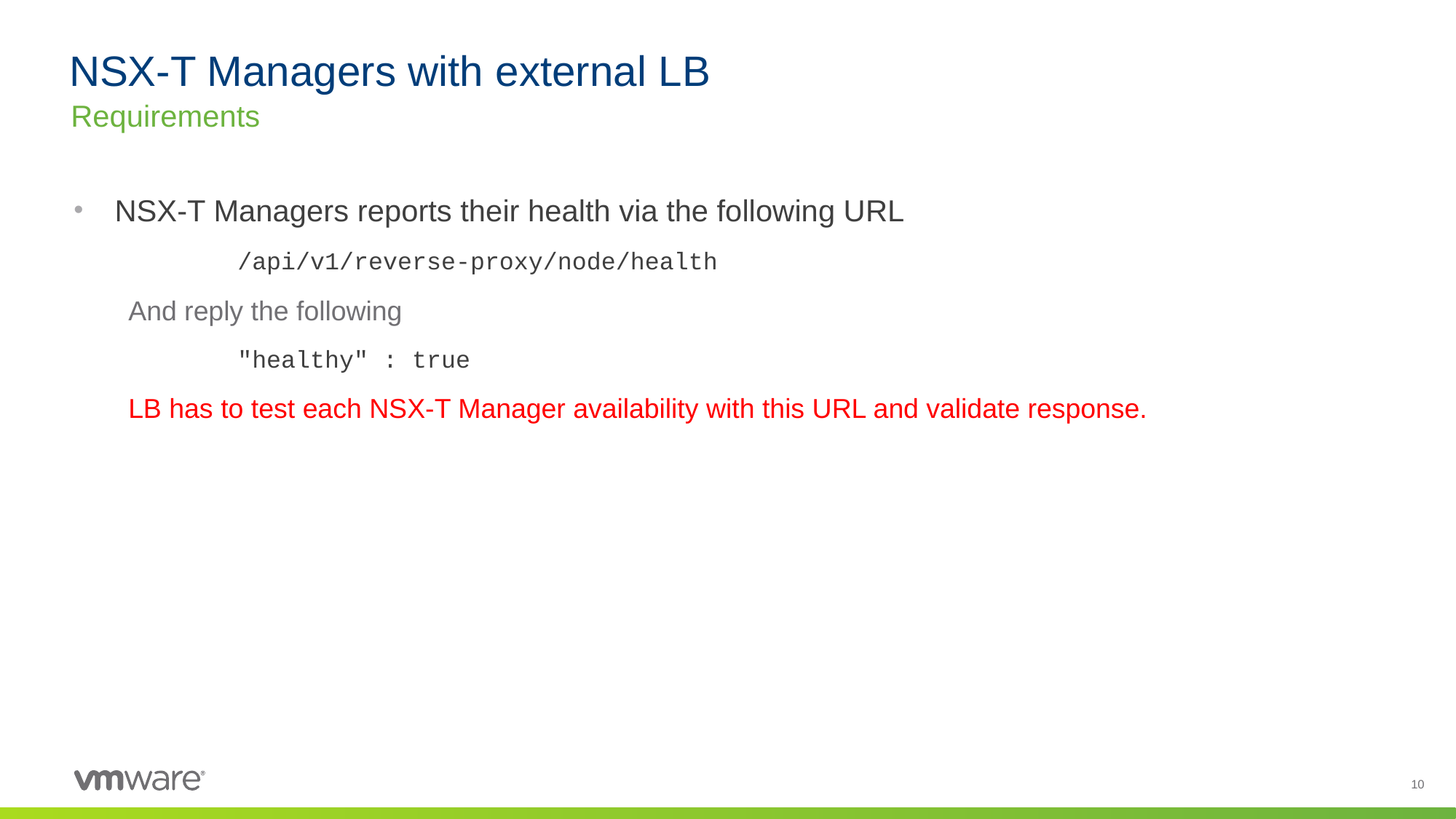

# NSX-T Managers with external LB
Requirements
NSX-T Managers reports their health via the following URL
	/api/v1/reverse-proxy/node/health
And reply the following
	"healthy" : true
LB has to test each NSX-T Manager availability with this URL and validate response.